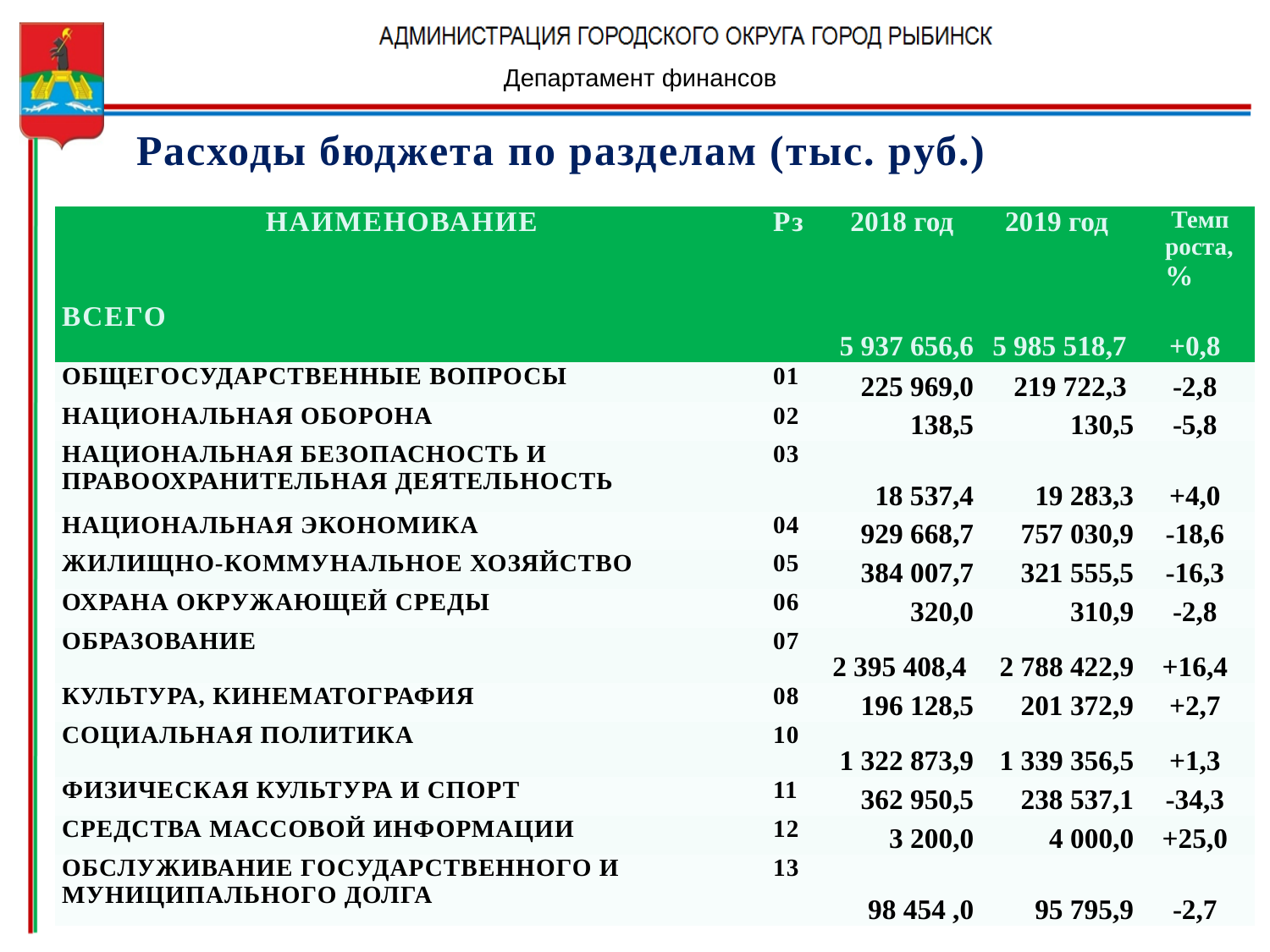

Департамент финансов
   Расходы бюджета по разделам (тыс. руб.)
| НАИМЕНОВАНИЕ | Рз | 2018 год | 2019 год | Темп роста,% |
| --- | --- | --- | --- | --- |
| ВСЕГО |  | 5 937 656,6 | 5 985 518,7 | +0,8 |
| ОБЩЕГОСУДАРСТВЕННЫЕ ВОПРОСЫ | 01 | 225 969,0 | 219 722,3 | -2,8 |
| НАЦИОНАЛЬНАЯ ОБОРОНА | 02 | 138,5 | 130,5 | -5,8 |
| НАЦИОНАЛЬНАЯ БЕЗОПАСНОСТЬ И ПРАВООХРАНИТЕЛЬНАЯ ДЕЯТЕЛЬНОСТЬ | 03 | 18 537,4 | 19 283,3 | +4,0 |
| НАЦИОНАЛЬНАЯ ЭКОНОМИКА | 04 | 929 668,7 | 757 030,9 | -18,6 |
| ЖИЛИЩНО-КОММУНАЛЬНОЕ ХОЗЯЙСТВО | 05 | 384 007,7 | 321 555,5 | -16,3 |
| ОХРАНА ОКРУЖАЮЩЕЙ СРЕДЫ | 06 | 320,0 | 310,9 | -2,8 |
| ОБРАЗОВАНИЕ | 07 | 2 395 408,4 | 2 788 422,9 | +16,4 |
| КУЛЬТУРА, КИНЕМАТОГРАФИЯ | 08 | 196 128,5 | 201 372,9 | +2,7 |
| СОЦИАЛЬНАЯ ПОЛИТИКА | 10 | 1 322 873,9 | 1 339 356,5 | +1,3 |
| ФИЗИЧЕСКАЯ КУЛЬТУРА И СПОРТ | 11 | 362 950,5 | 238 537,1 | -34,3 |
| СРЕДСТВА МАССОВОЙ ИНФОРМАЦИИ | 12 | 3 200,0 | 4 000,0 | +25,0 |
| ОБСЛУЖИВАНИЕ ГОСУДАРСТВЕННОГО И МУНИЦИПАЛЬНОГО ДОЛГА | 13 | 98 454 ,0 | 95 795,9 | -2,7 |